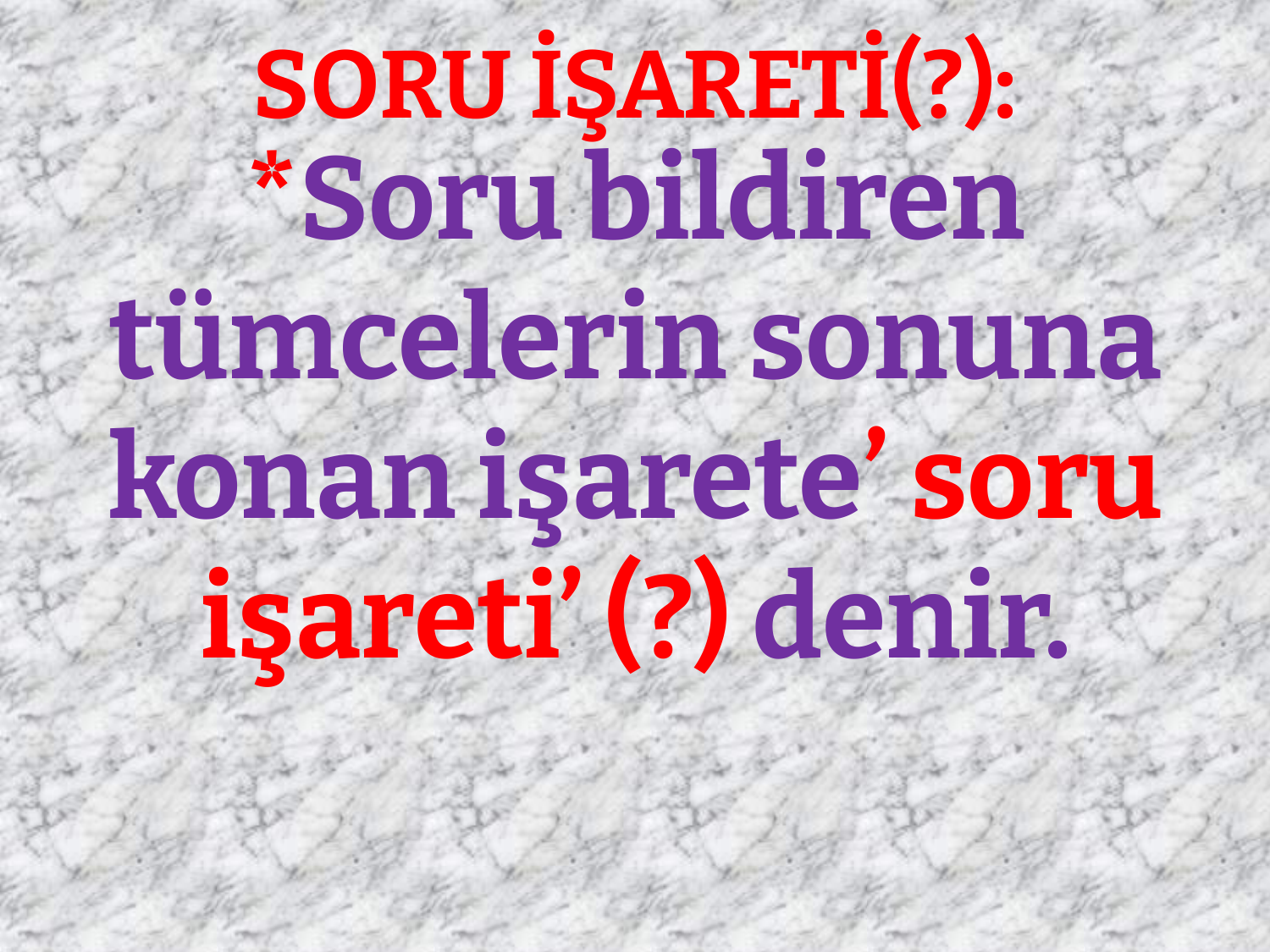

SORU İŞARETİ(?):
*Soru bildiren tümcelerin sonuna konan işarete’ soru işareti’ (?) denir.